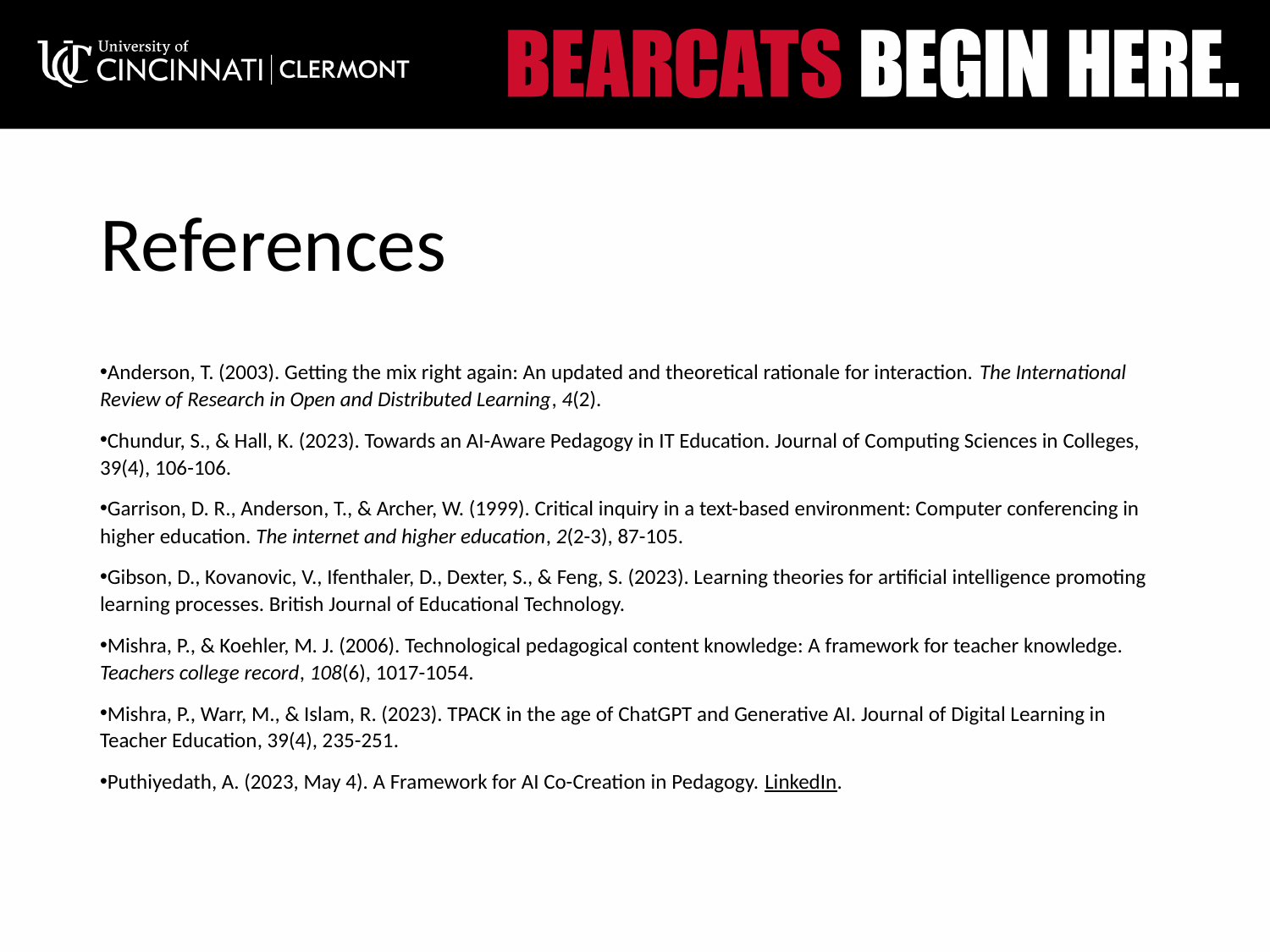

# References
Anderson, T. (2003). Getting the mix right again: An updated and theoretical rationale for interaction. The International Review of Research in Open and Distributed Learning, 4(2).
Chundur, S., & Hall, K. (2023). Towards an AI-Aware Pedagogy in IT Education. Journal of Computing Sciences in Colleges, 39(4), 106-106.
Garrison, D. R., Anderson, T., & Archer, W. (1999). Critical inquiry in a text-based environment: Computer conferencing in higher education. The internet and higher education, 2(2-3), 87-105.
Gibson, D., Kovanovic, V., Ifenthaler, D., Dexter, S., & Feng, S. (2023). Learning theories for artificial intelligence promoting learning processes. British Journal of Educational Technology.
Mishra, P., & Koehler, M. J. (2006). Technological pedagogical content knowledge: A framework for teacher knowledge. Teachers college record, 108(6), 1017-1054.
Mishra, P., Warr, M., & Islam, R. (2023). TPACK in the age of ChatGPT and Generative AI. Journal of Digital Learning in Teacher Education, 39(4), 235-251.
Puthiyedath, A. (2023, May 4). A Framework for AI Co-Creation in Pedagogy. LinkedIn.